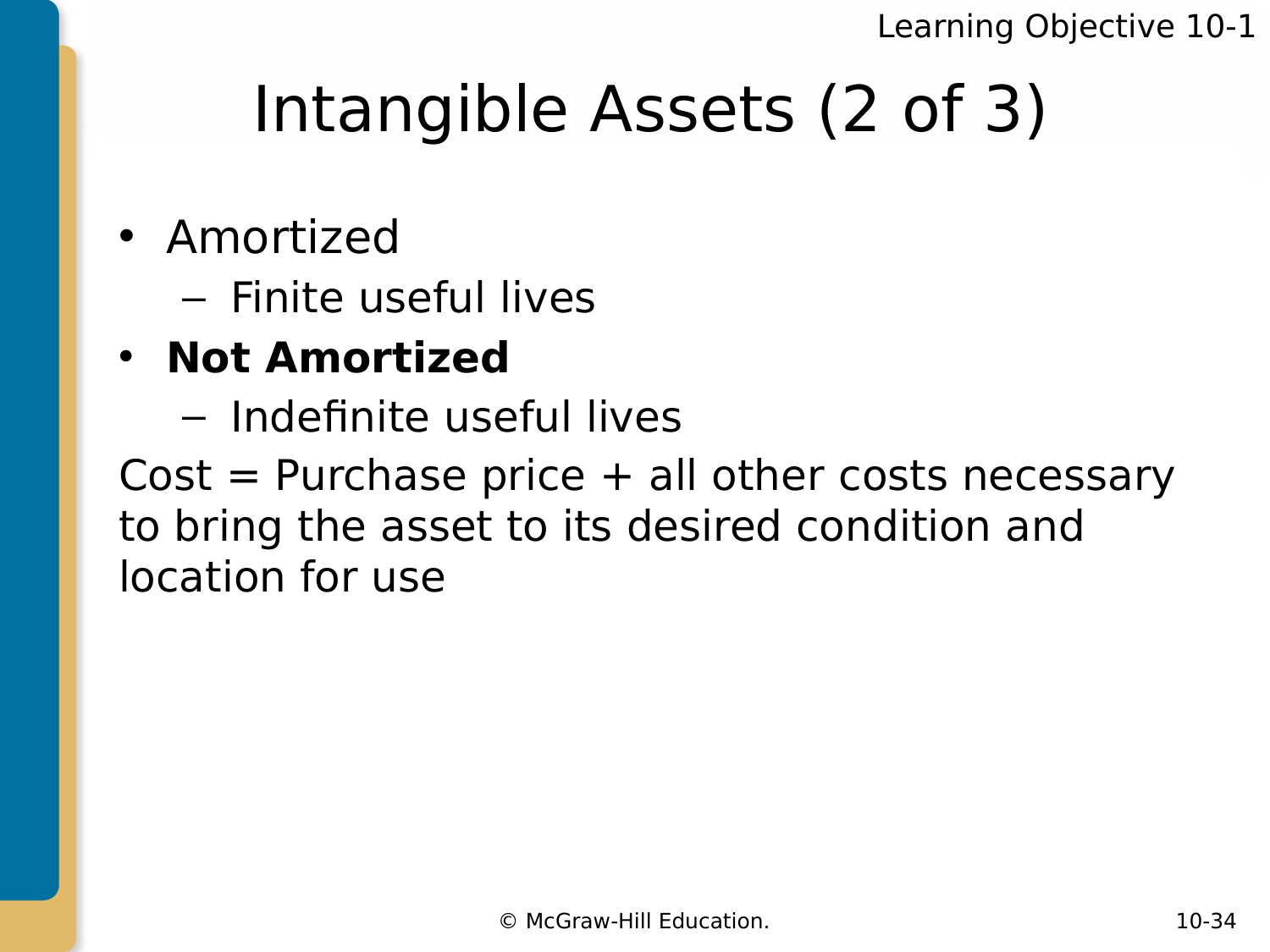

Learning Objective 10-1
# Intangible Assets (2 of 3)
Amortized
Finite useful lives
Not Amortized
Indefinite useful lives
Cost = Purchase price + all other costs necessary to bring the asset to its desired condition and location for use